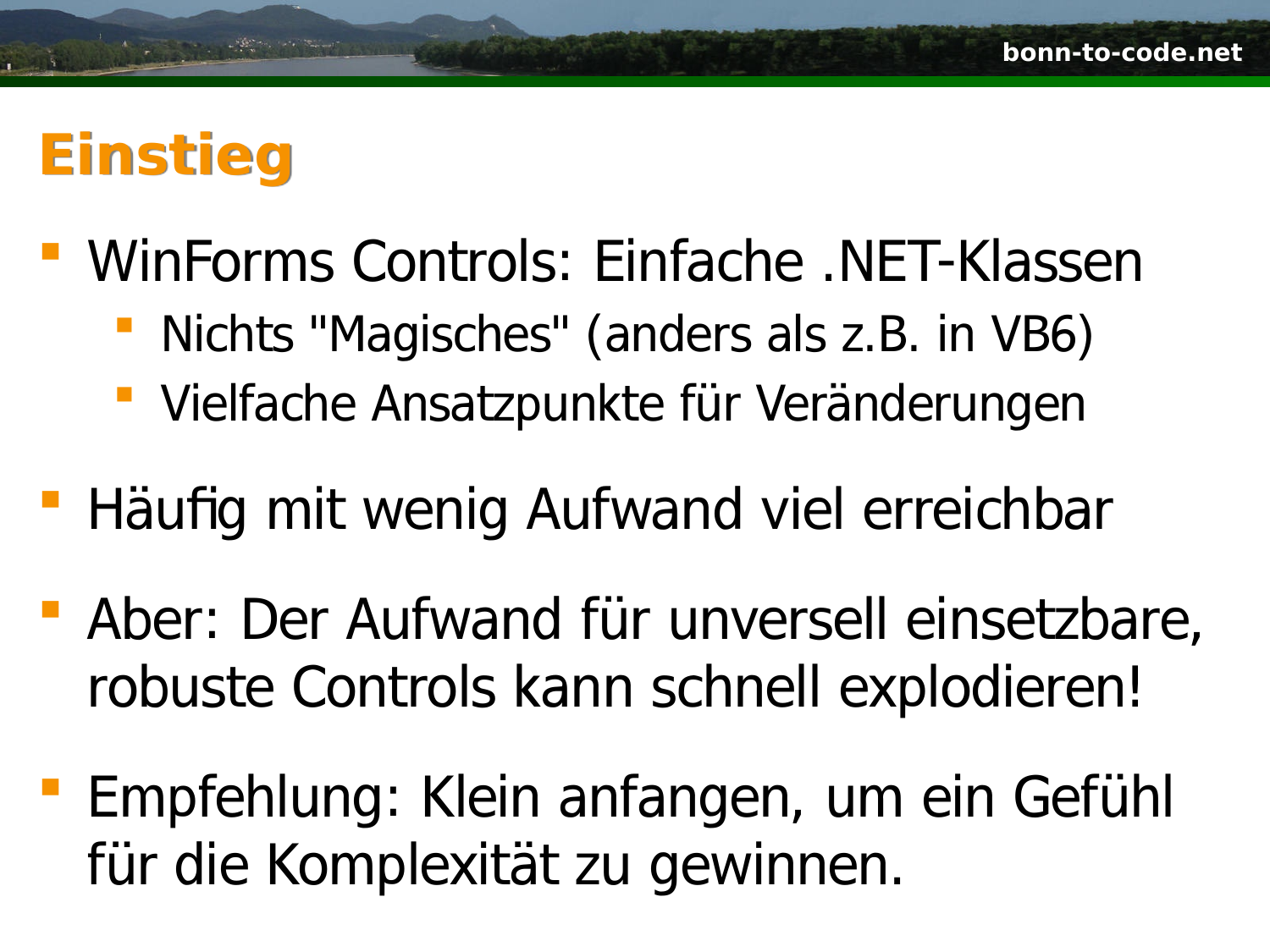

# Einstieg
WinForms Controls: Einfache .NET-Klassen
Nichts "Magisches" (anders als z.B. in VB6)
Vielfache Ansatzpunkte für Veränderungen
Häufig mit wenig Aufwand viel erreichbar
Aber: Der Aufwand für unversell einsetzbare, robuste Controls kann schnell explodieren!
Empfehlung: Klein anfangen, um ein Gefühl für die Komplexität zu gewinnen.